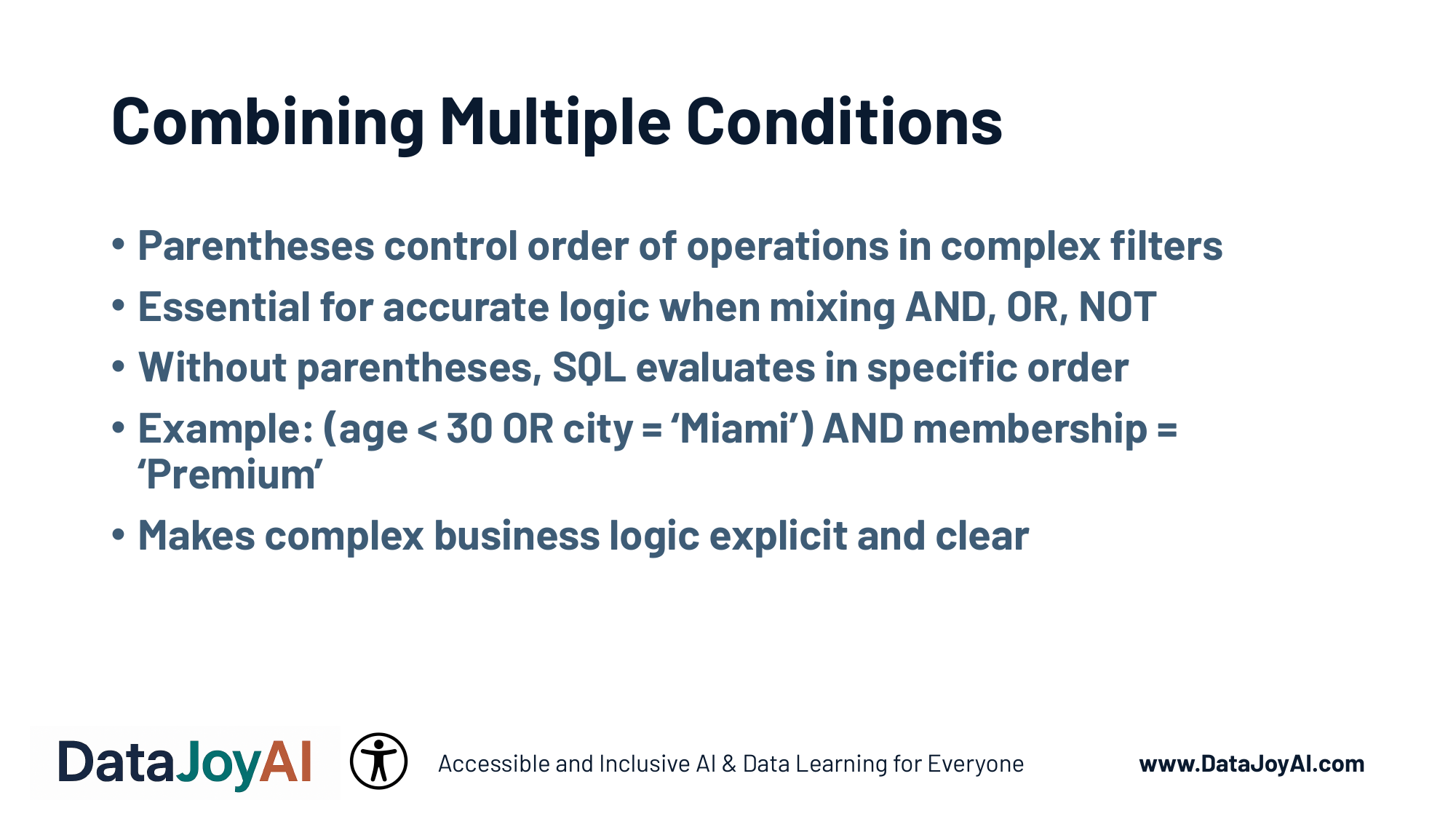

# Combining Multiple Conditions
Parentheses control order of operations in complex filters
Essential for accurate logic when mixing AND, OR, NOT
Without parentheses, SQL evaluates in specific order
Example: (age < 30 OR city = ‘Miami’) AND membership = ‘Premium’
Makes complex business logic explicit and clear